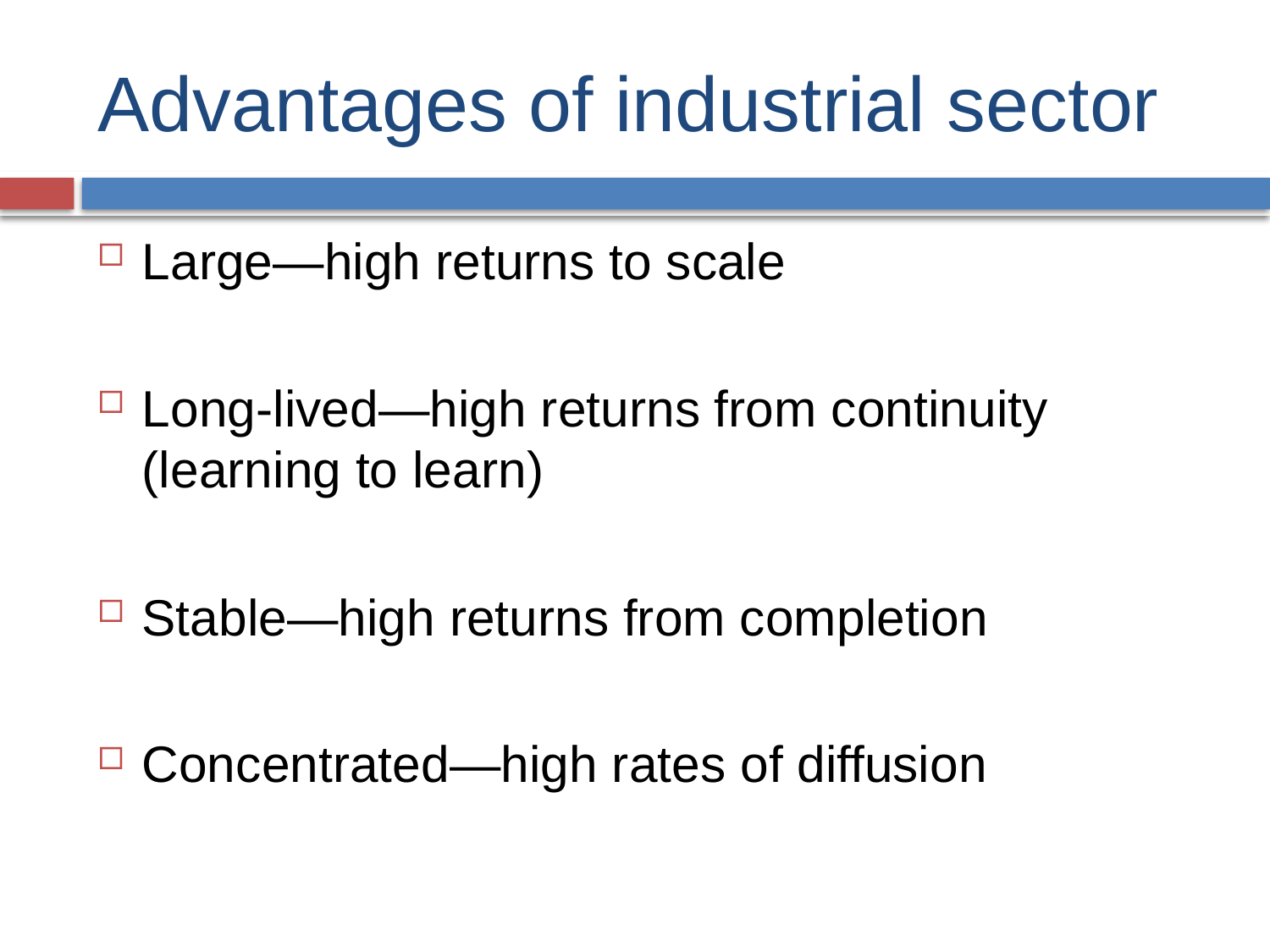

# Advantages of industrial sector
Large—high returns to scale

Long-lived—high returns from continuity (learning to learn)

Stable—high returns from completion

Concentrated—high rates of diffusion